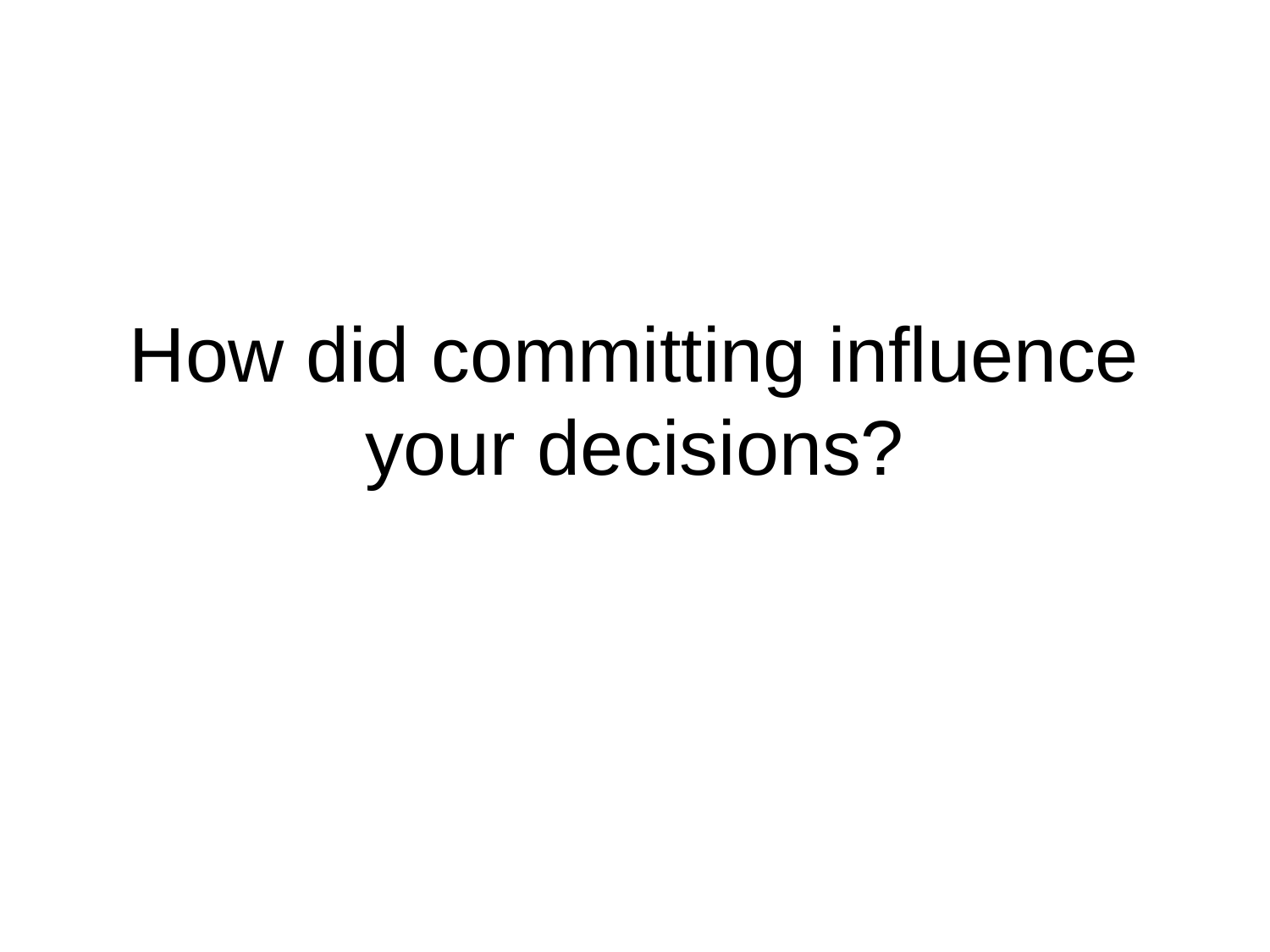

# How did committing influence your decisions?